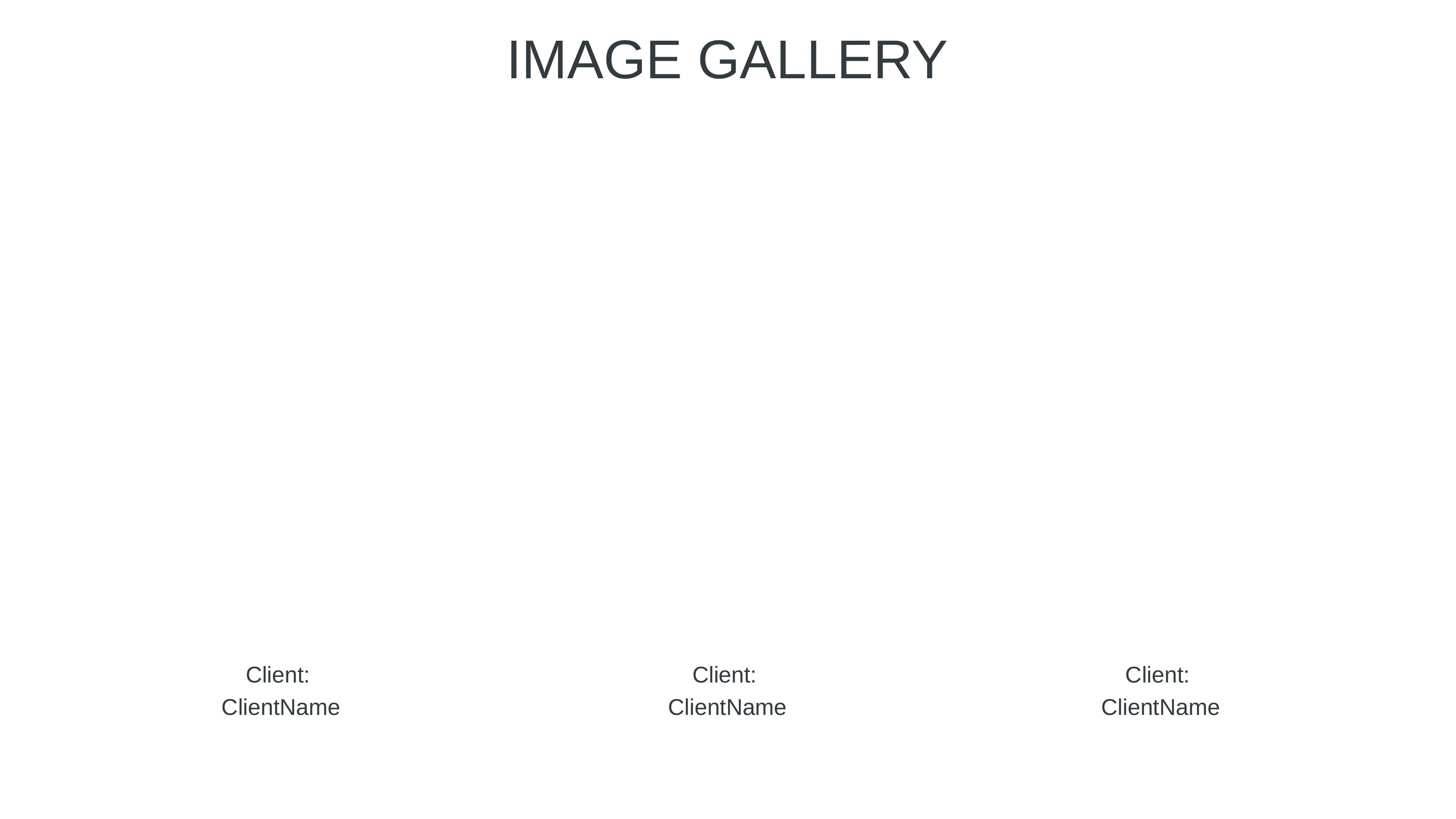

image gallery

Client:
Client:
Client:
ClientName
ClientName
ClientName